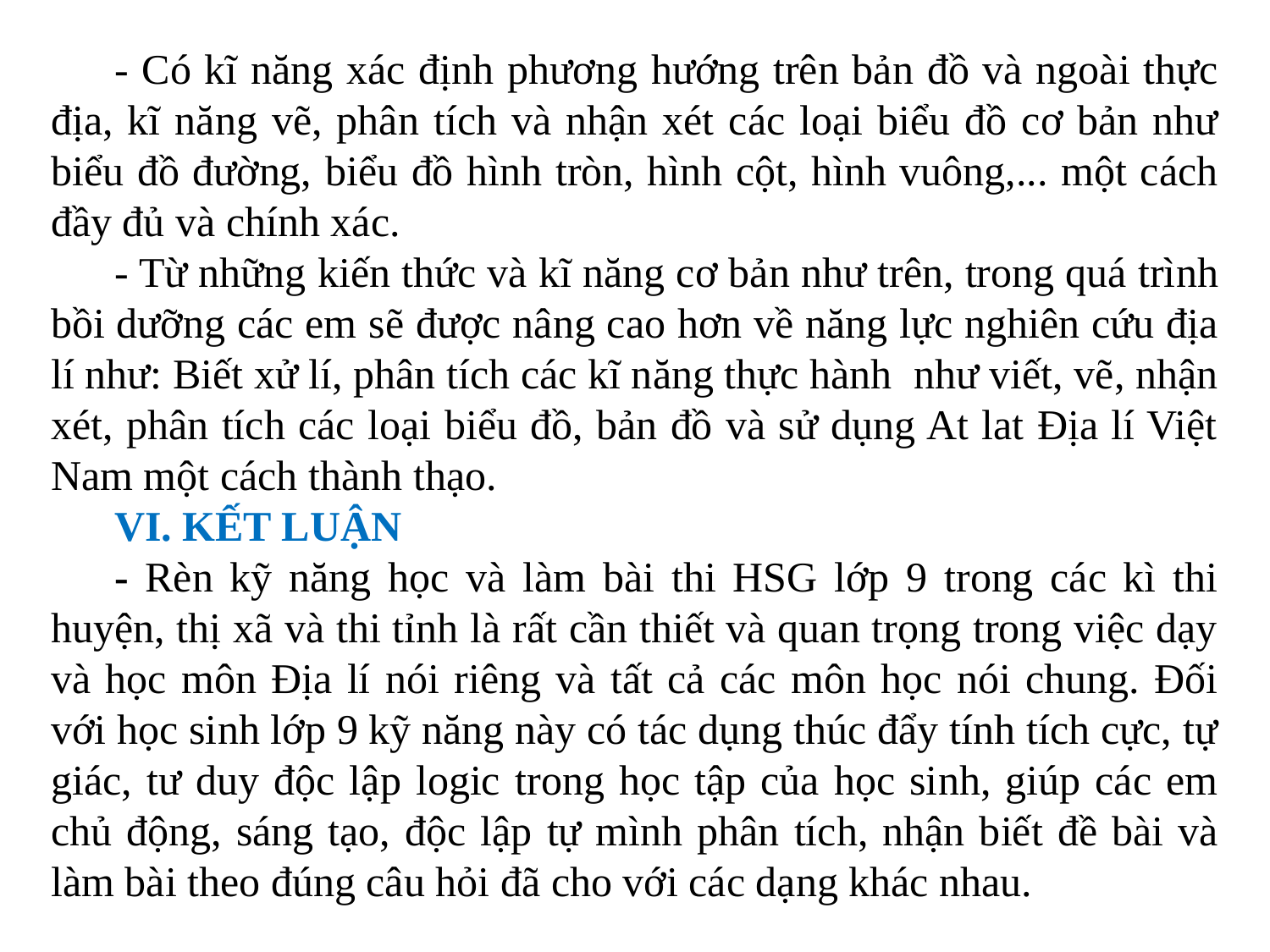

- Có kĩ năng xác định phương hướng trên bản đồ và ngoài thực địa, kĩ năng vẽ, phân tích và nhận xét các loại biểu đồ cơ bản như biểu đồ đường, biểu đồ hình tròn, hình cột, hình vuông,... một cách đầy đủ và chính xác.
- Từ những kiến thức và kĩ năng cơ bản như trên, trong quá trình bồi dưỡng các em sẽ được nâng cao hơn về năng lực nghiên cứu địa lí như: Biết xử lí, phân tích các kĩ năng thực hành  như viết, vẽ, nhận xét, phân tích các loại biểu đồ, bản đồ và sử dụng At lat Địa lí Việt Nam một cách thành thạo.
VI. KẾT LUẬN
- Rèn kỹ năng học và làm bài thi HSG lớp 9 trong các kì thi huyện, thị xã và thi tỉnh là rất cần thiết và quan trọng trong việc dạy và học môn Địa lí nói riêng và tất cả các môn học nói chung. Đối với học sinh lớp 9 kỹ năng này có tác dụng thúc đẩy tính tích cực, tự giác, tư duy độc lập logic trong học tập của học sinh, giúp các em chủ động, sáng tạo, độc lập tự mình phân tích, nhận biết đề bài và làm bài theo đúng câu hỏi đã cho với các dạng khác nhau.